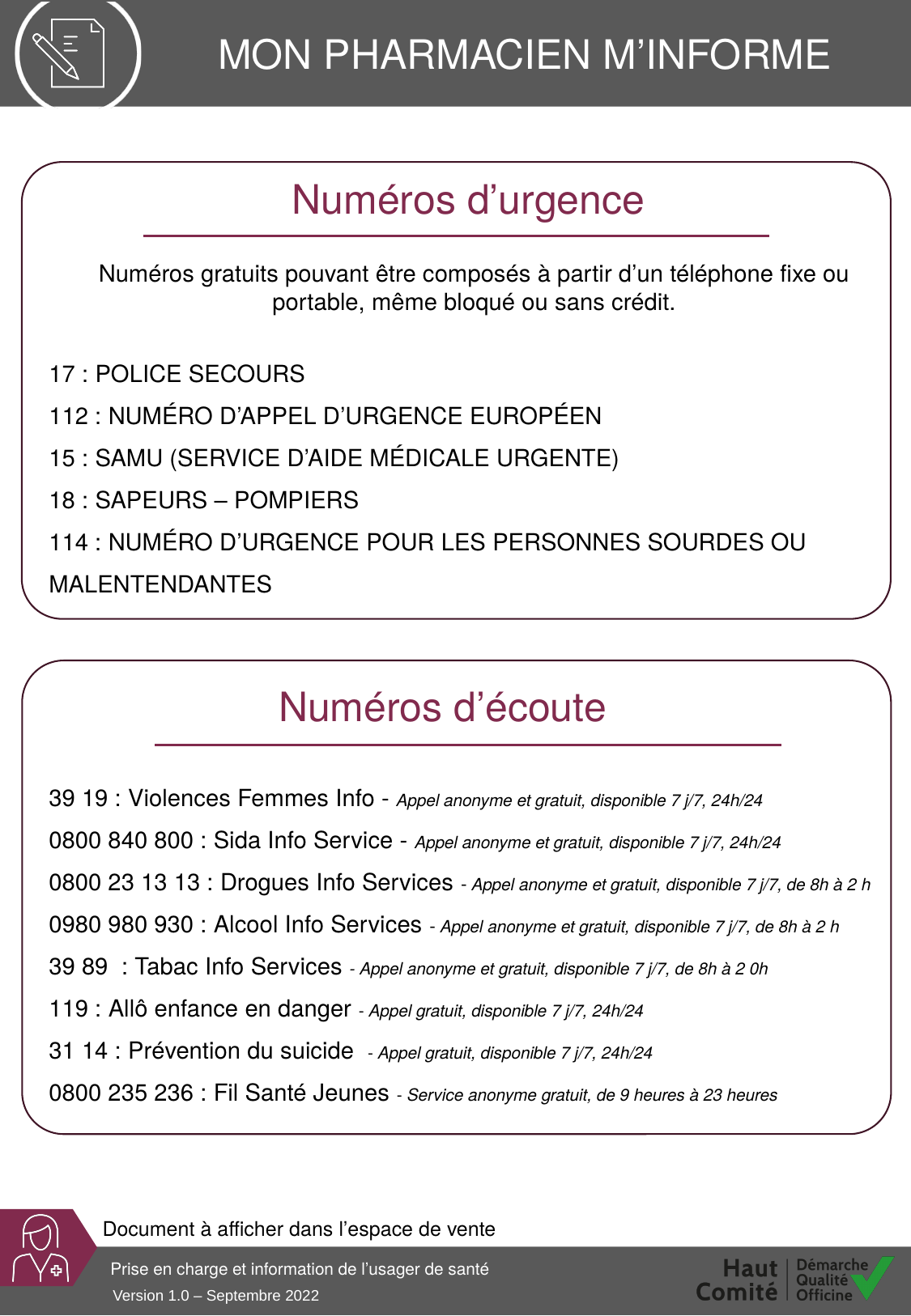

# MON PHARMACIEN M’INFORME

Numéros d’urgence
Numéros gratuits pouvant être composés à partir d’un téléphone fixe ou portable, même bloqué ou sans crédit.
17 : Police secours
112 : Numéro d’appel d’urgence européen
15 : SAMU (Service d’Aide Médicale Urgente)
18 : Sapeurs – pompiers
114 : Numéro d’urgence pour les personnes sourdes ou malentendantes

Numéros d’écoute
39 19 : Violences Femmes Info - Appel anonyme et gratuit, disponible 7 j/7, 24h/24
0800 840 800 : Sida Info Service - Appel anonyme et gratuit, disponible 7 j/7, 24h/24
0800 23 13 13 : Drogues Info Services - Appel anonyme et gratuit, disponible 7 j/7, de 8h à 2 h
0980 980 930 : Alcool Info Services - Appel anonyme et gratuit, disponible 7 j/7, de 8h à 2 h
39 89  : Tabac Info Services - Appel anonyme et gratuit, disponible 7 j/7, de 8h à 2 0h
119 : Allô enfance en danger - Appel gratuit, disponible 7 j/7, 24h/24
31 14 : Prévention du suicide  - Appel gratuit, disponible 7 j/7, 24h/24
0800 235 236 : Fil Santé Jeunes - Service anonyme gratuit, de 9 heures à 23 heures
Document à afficher dans l’espace de vente